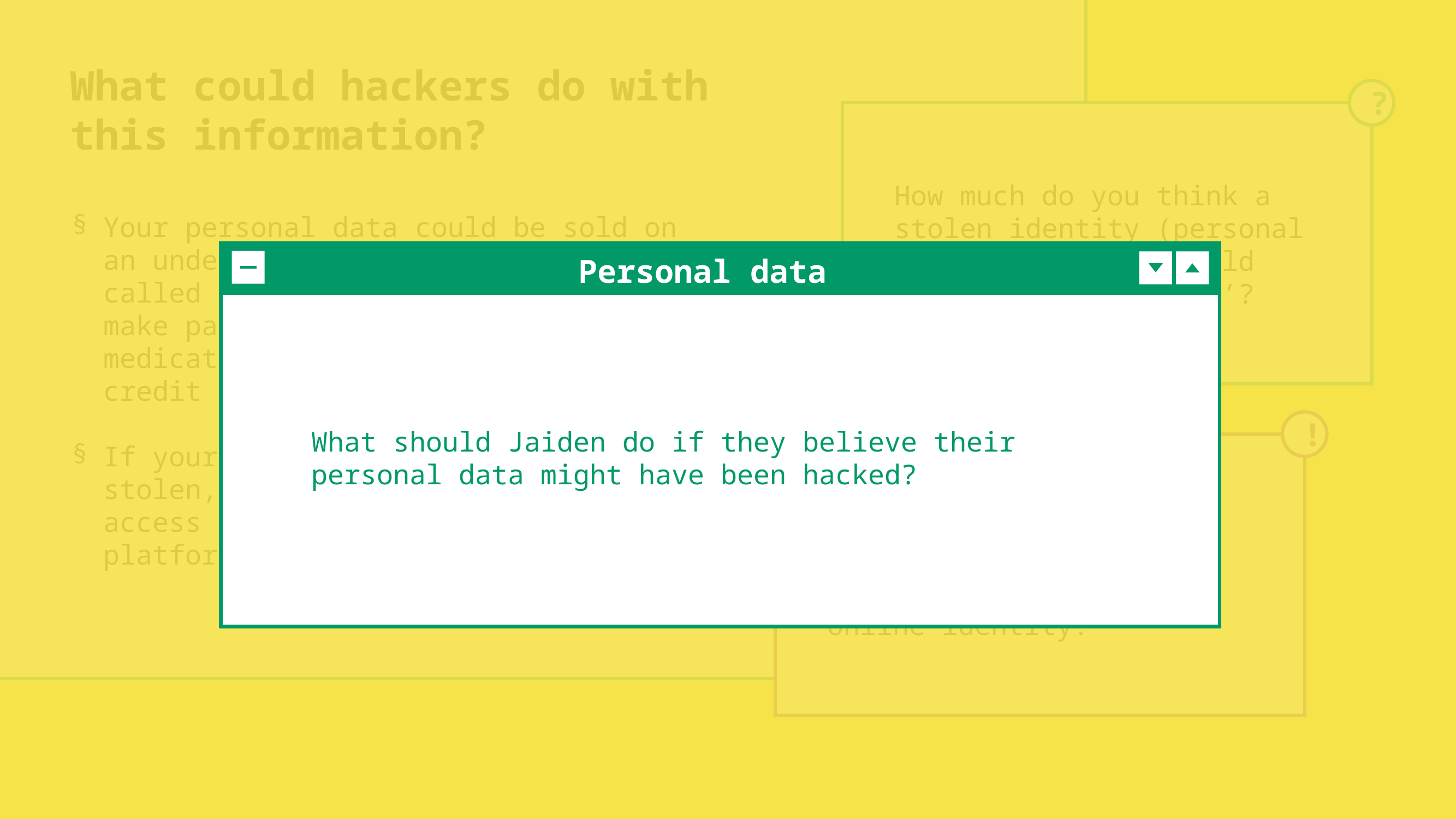

What could hackers do with this information?

?

How much do you think a stolen identity (personal data) is illegily sold for on the ‘dark web’?
Your personal data could be sold on an underground market (sometimes called the ‘dark web’ ) and used to make payments, transfer money, buy medication, and apply for loans or credit cards.

If your email and password are stolen, a hacker could now have access to your other social media platforms and online accounts.

Personal data

What should Jaiden do if they believe their personal data might have been hacked?

!

As little as £10 for a basic ID and as much as £820 for a person’s full online identity.